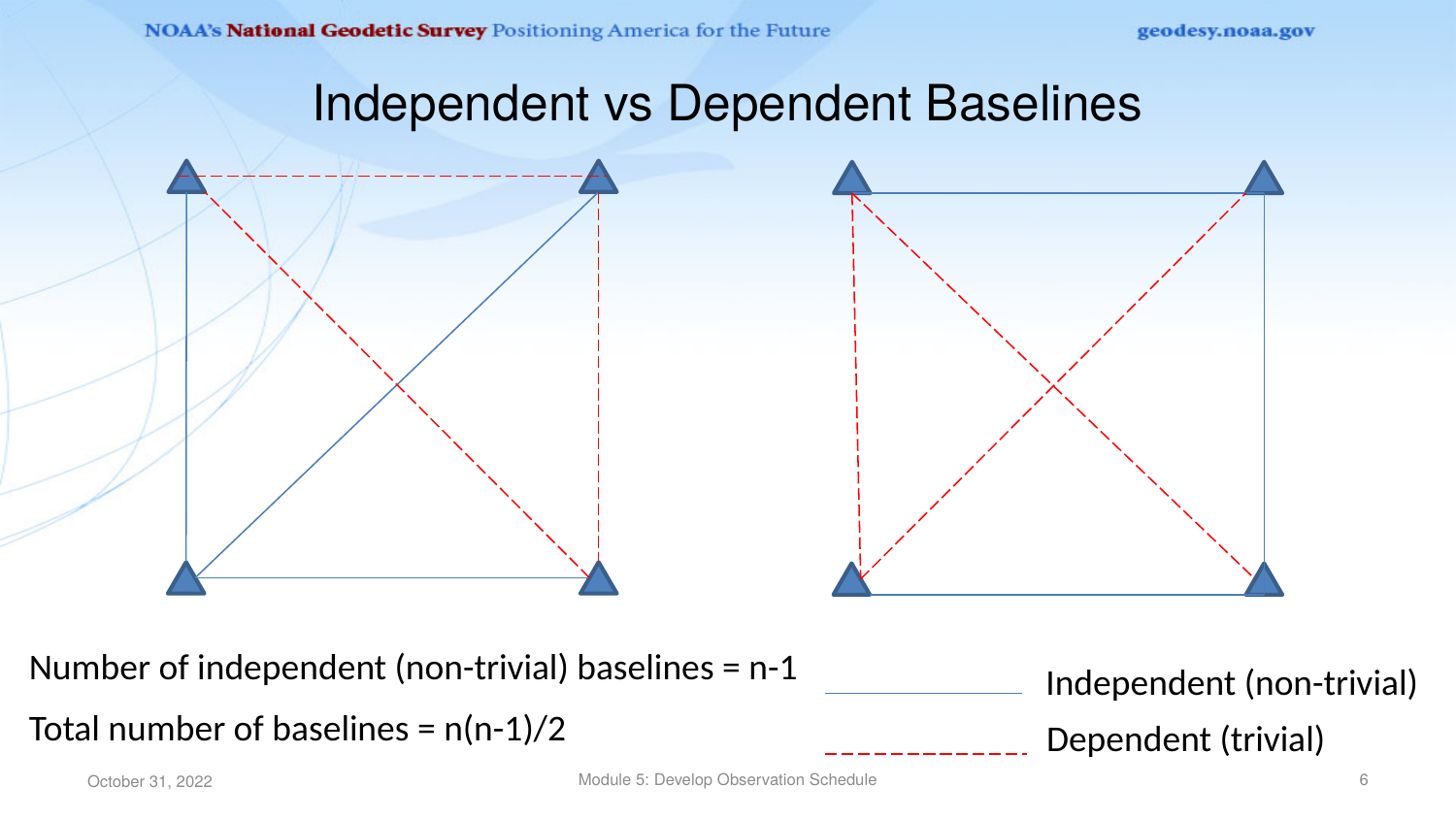

# Independent vs Dependent Baselines

Number of independent (non-trivial) baselines = n-1
Independent (non-trivial)
Total number of baselines = n(n-1)/2
Dependent (trivial)
October 31, 2022
Module 5: Develop Observation Schedule
6